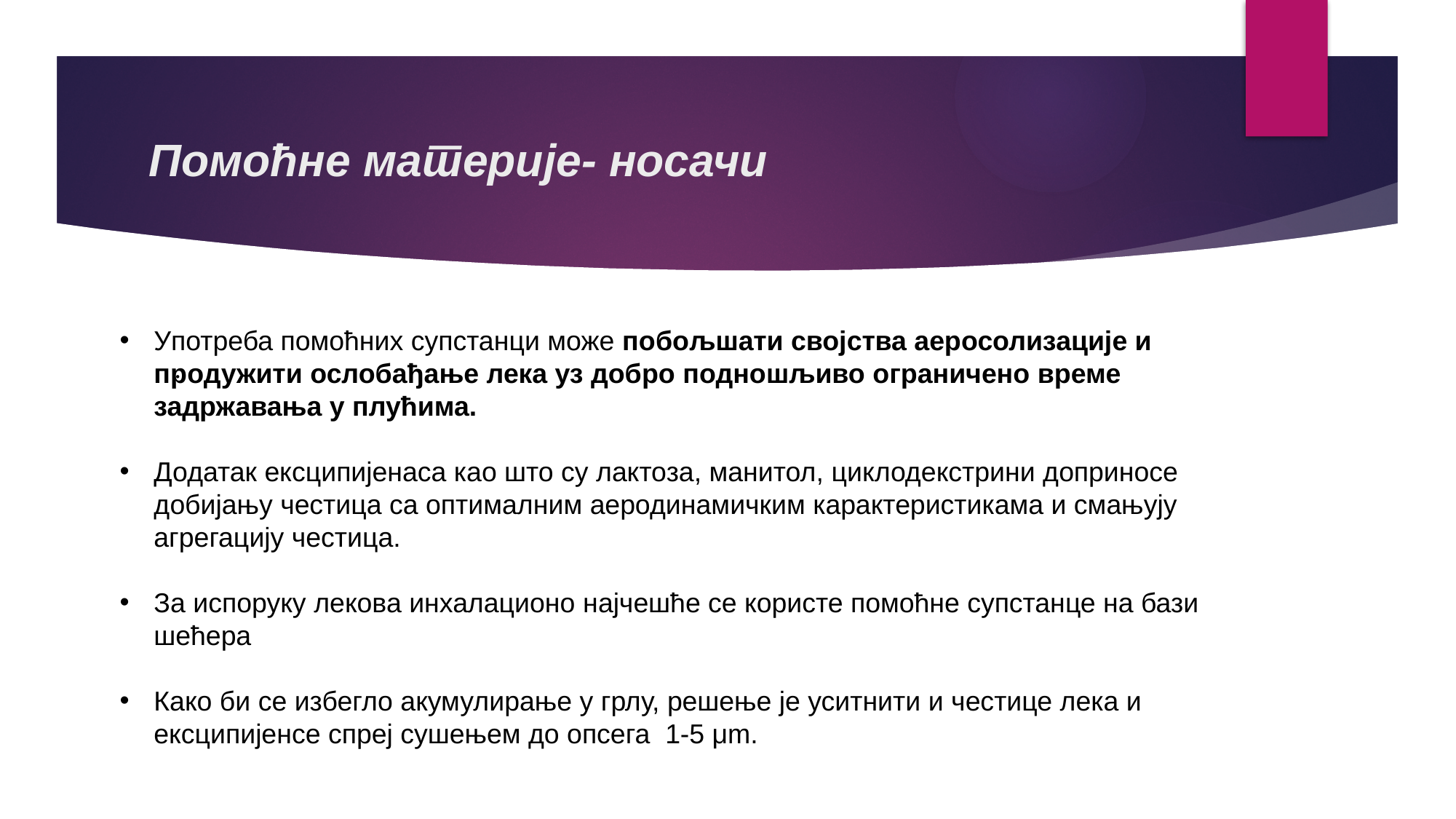

# Помоћне материје- носачи

.

Употреба помоћних супстанци може побољшати својства аеросолизације и продужити ослобађање лека уз добро подношљиво ограничено време задржавања у плућима.

Додатак ексципијенаса као што су лактоза, манитол, циклодекстрини доприносе добијању честица са оптималним аеродинамичким карактеристикама и смањују агрегацију честица.

За испоруку лекова инхалационо најчешће се користе помоћне супстанце на бази шећера

Како би се избегло акумулирање у грлу, решење је уситнити и честице лека и ексципијенсе спреј сушењем до опсега  1-5 μm.